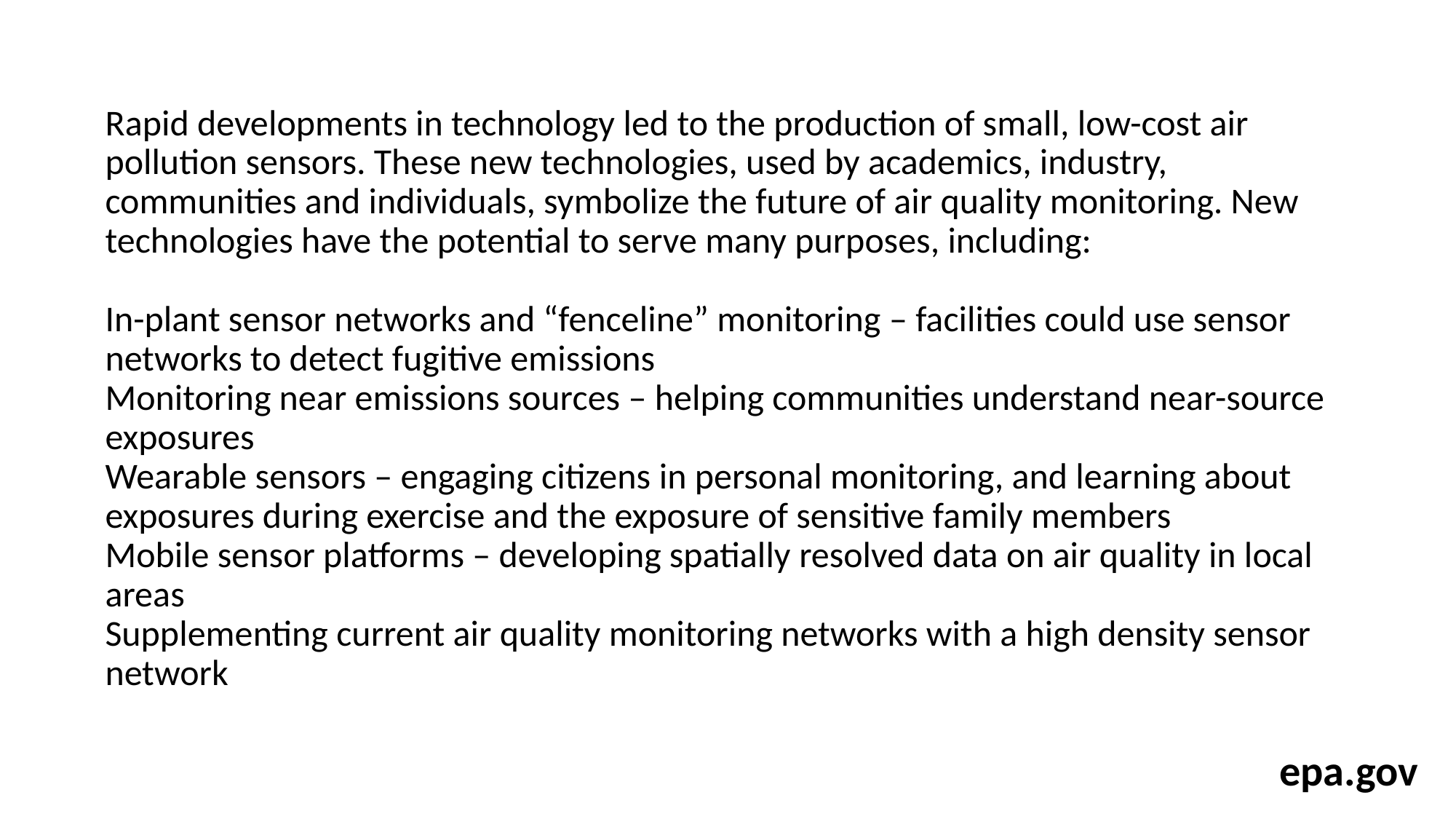

# Rapid developments in technology led to the production of small, low-cost air pollution sensors. These new technologies, used by academics, industry, communities and individuals, symbolize the future of air quality monitoring. New technologies have the potential to serve many purposes, including: In-plant sensor networks and “fenceline” monitoring – facilities could use sensor networks to detect fugitive emissions Monitoring near emissions sources – helping communities understand near-source exposures Wearable sensors – engaging citizens in personal monitoring, and learning about exposures during exercise and the exposure of sensitive family members Mobile sensor platforms – developing spatially resolved data on air quality in local areas Supplementing current air quality monitoring networks with a high density sensor network
epa.gov